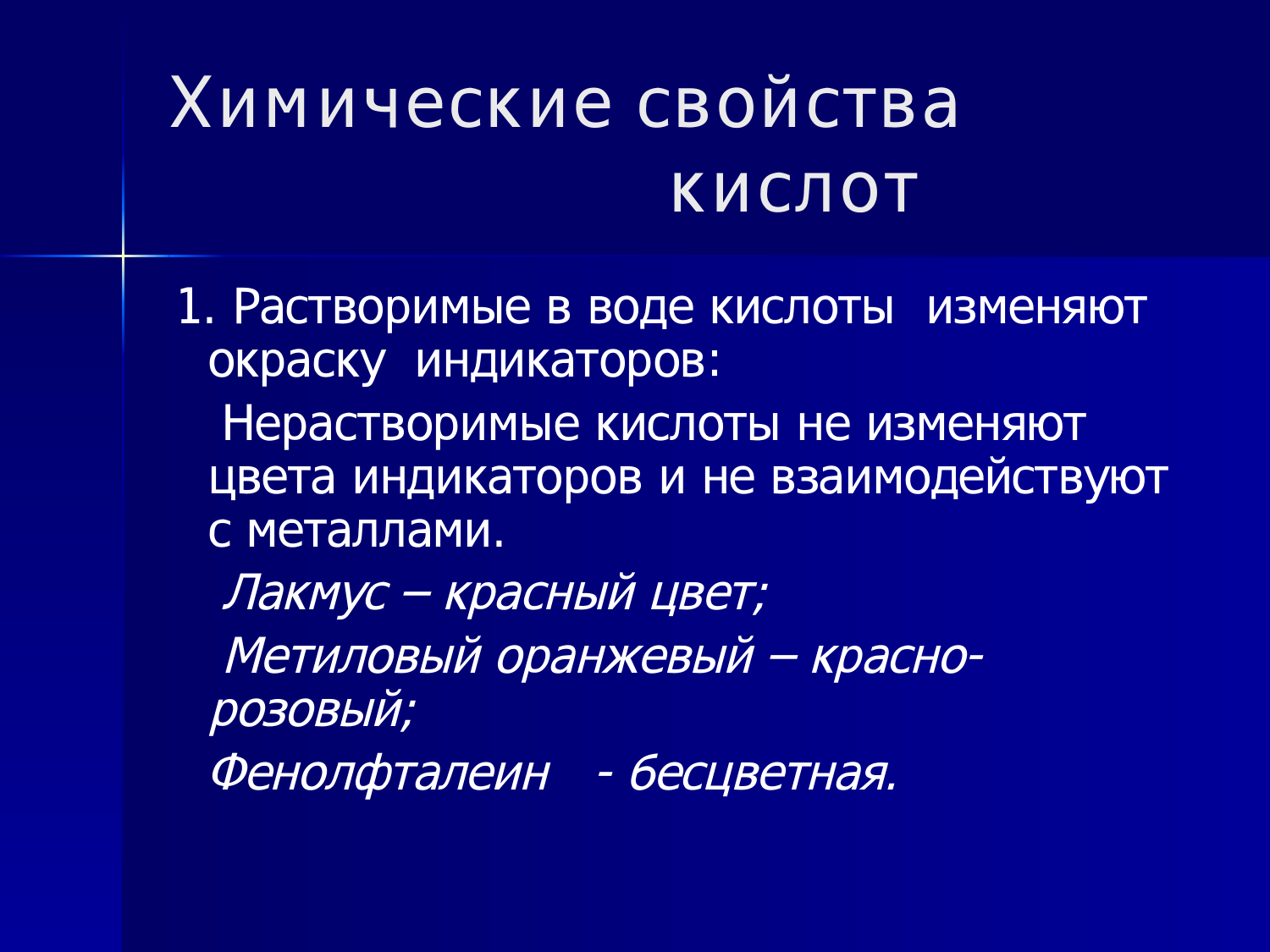

# Химические свойства                       кислот
 1. Растворимые в воде кислоты  изменяют  окраску  индикаторов:
    Нерастворимые кислоты не изменяют цвета индикаторов и не взаимодействуют с металлами.
    Лакмус – красный цвет;
    Метиловый оранжевый – красно- розовый;
   Фенолфталеин   - бесцветная.